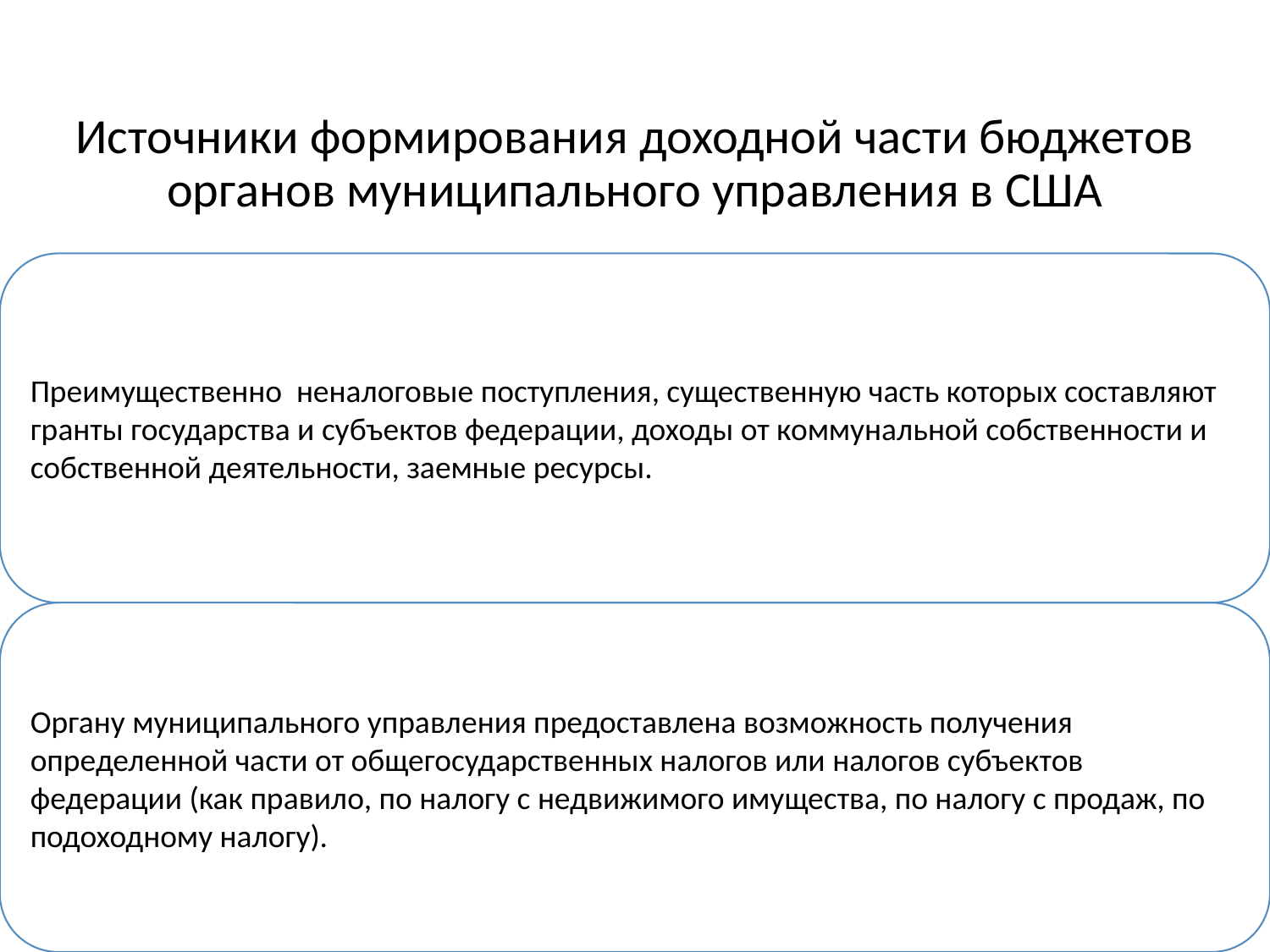

# Источники формирования доходной части бюджетов органов муниципального управления в США
Преимущественно  неналоговые поступления, существенную часть которых составляют гранты государства и субъектов федерации, доходы от коммунальной собственности и собственной деятельности, заемные ресурсы.
Органу муниципального управления предоставлена возможность получения определенной части от общегосударственных налогов или налогов субъектов федерации (как правило, по налогу с недвижимого имущества, по налогу с продаж, по подоходному налогу).